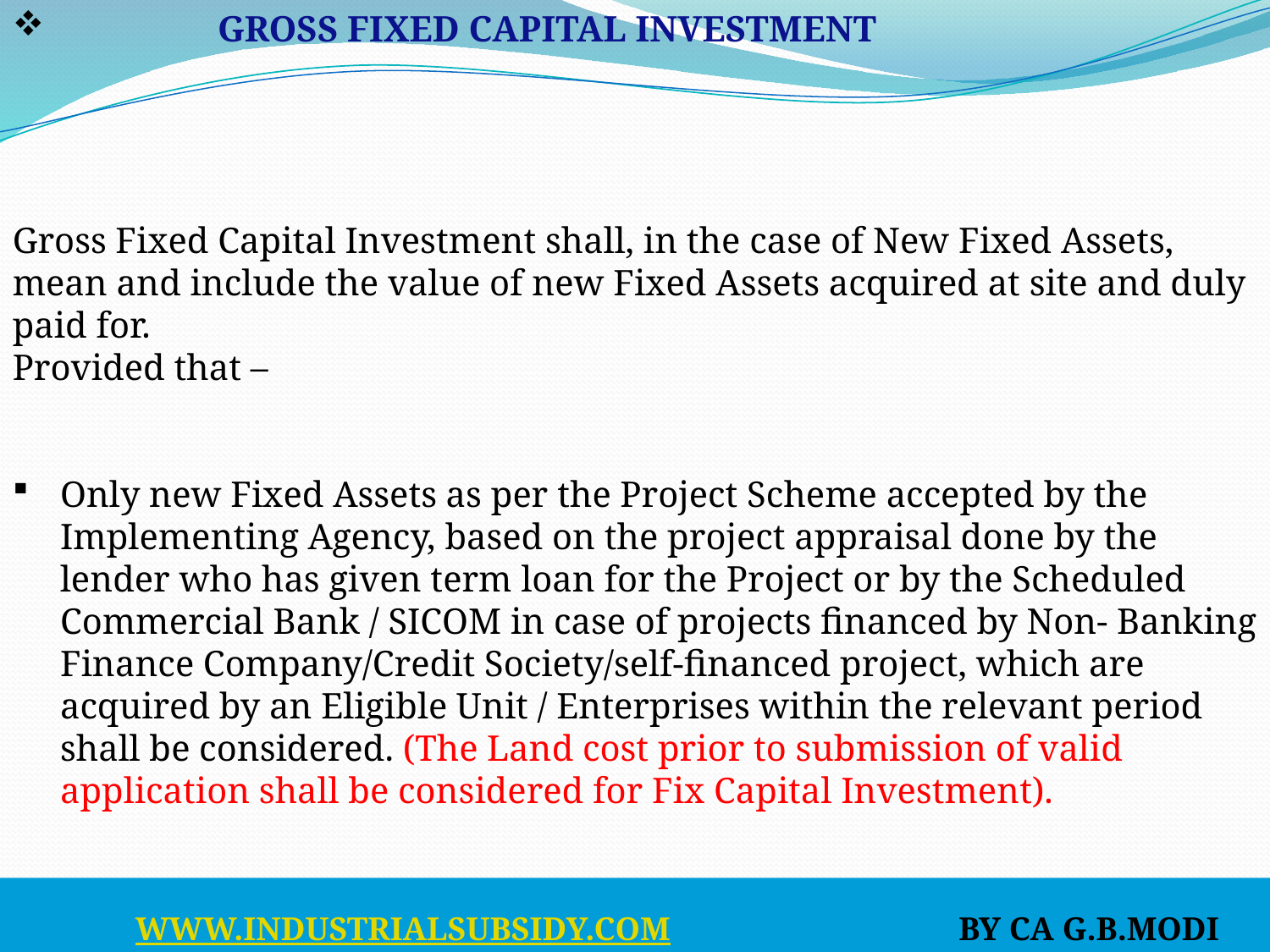

GROSS FIXED CAPITAL INVESTMENT

Gross Fixed Capital Investment shall, in the case of New Fixed Assets, mean and include the value of new Fixed Assets acquired at site and duly paid for.
Provided that –

Only new Fixed Assets as per the Project Scheme accepted by the Implementing Agency, based on the project appraisal done by the lender who has given term loan for the Project or by the Scheduled Commercial Bank / SICOM in case of projects financed by Non- Banking Finance Company/Credit Society/self-financed project, which are acquired by an Eligible Unit / Enterprises within the relevant period shall be considered. (The Land cost prior to submission of valid application shall be considered for Fix Capital Investment).

 WWW.INDUSTRIALSUBSIDY.COM                                   BY CA G.B.MODI